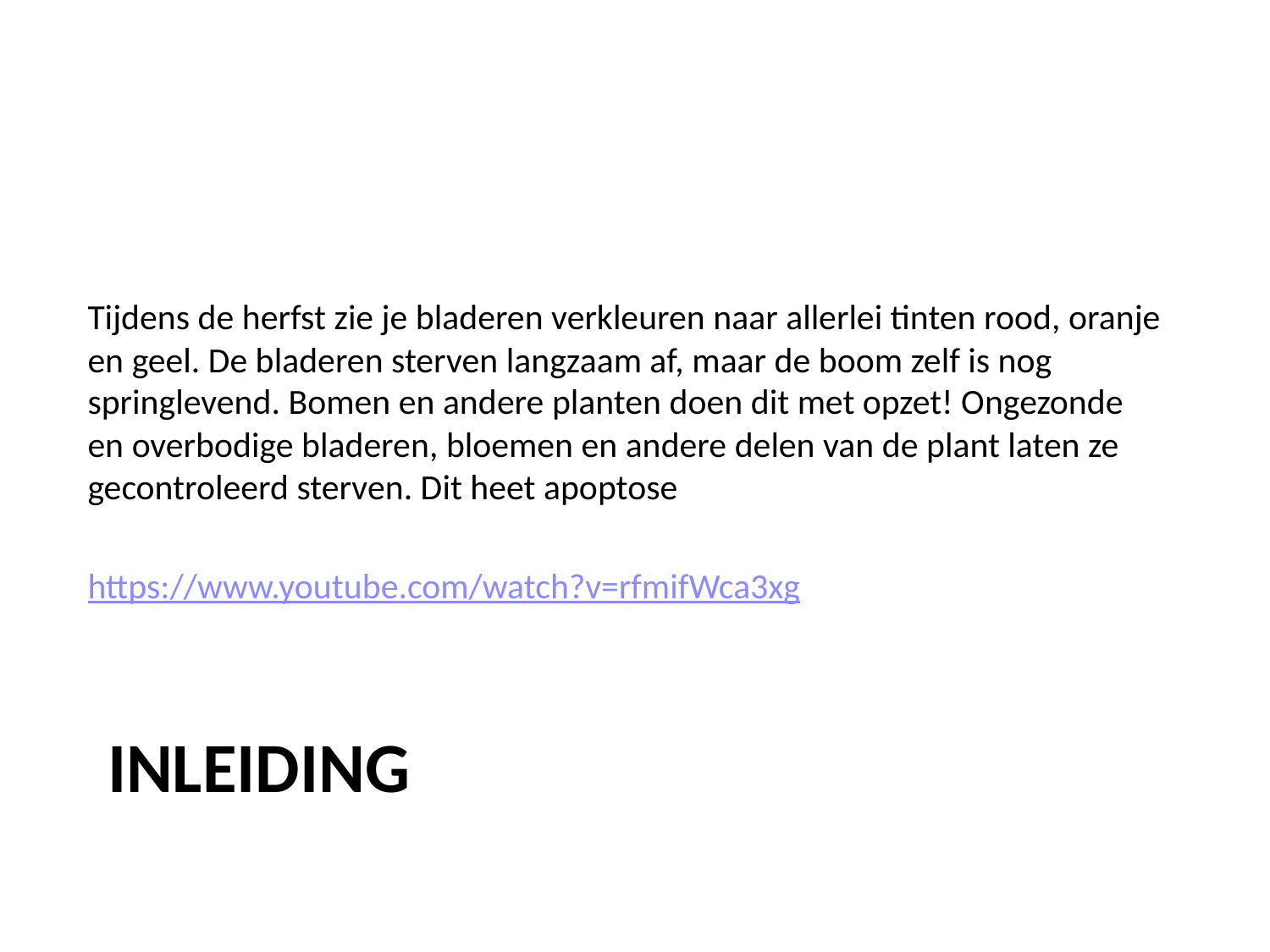

Tijdens de herfst zie je bladeren verkleuren naar allerlei tinten rood, oranje en geel. De bladeren sterven langzaam af, maar de boom zelf is nog springlevend. Bomen en andere planten doen dit met opzet! Ongezonde en overbodige bladeren, bloemen en andere delen van de plant laten ze gecontroleerd sterven. Dit heet apoptose

https://www.youtube.com/watch?v=rfmifWca3xg
# Inleiding